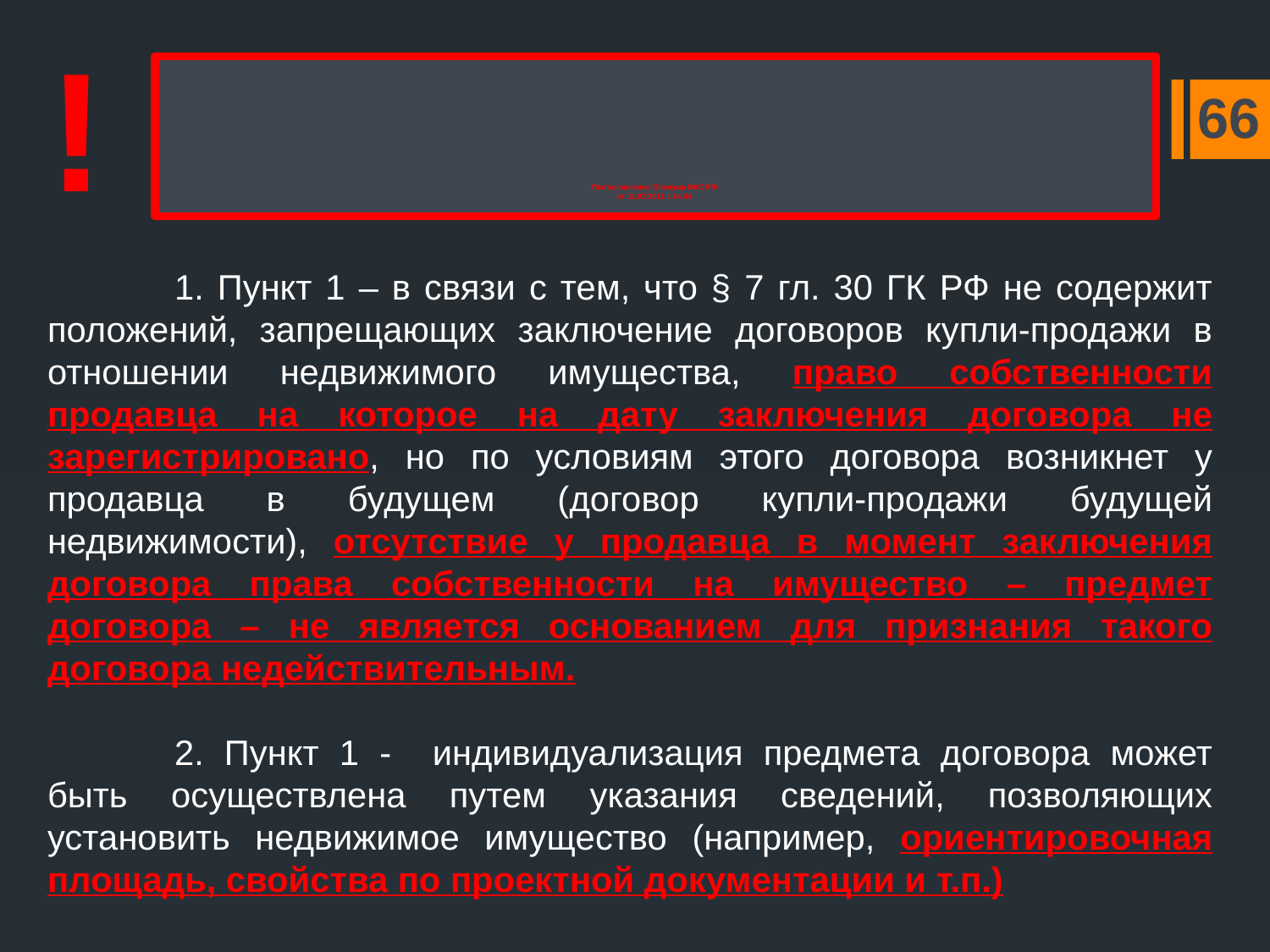

!
# Постановление Пленума ВАС РФ от 11.07.2011 г. № 54
66

	1. Пункт 1 – в связи с тем, что § 7 гл. 30 ГК РФ не содержит положений, запрещающих заключение договоров купли-продажи в отношении недвижимого имущества, право собственности продавца на которое на дату заключения договора не зарегистрировано, но по условиям этого договора возникнет у продавца в будущем (договор купли-продажи будущей недвижимости), отсутствие у продавца в момент заключения договора права собственности на имущество – предмет договора – не является основанием для признания такого договора недействительным.

	2. Пункт 1 -  индивидуализация предмета договора может быть осуществлена путем указания сведений, позволяющих установить недвижимое имущество (например, ориентировочная площадь, свойства по проектной документации и т.п.)